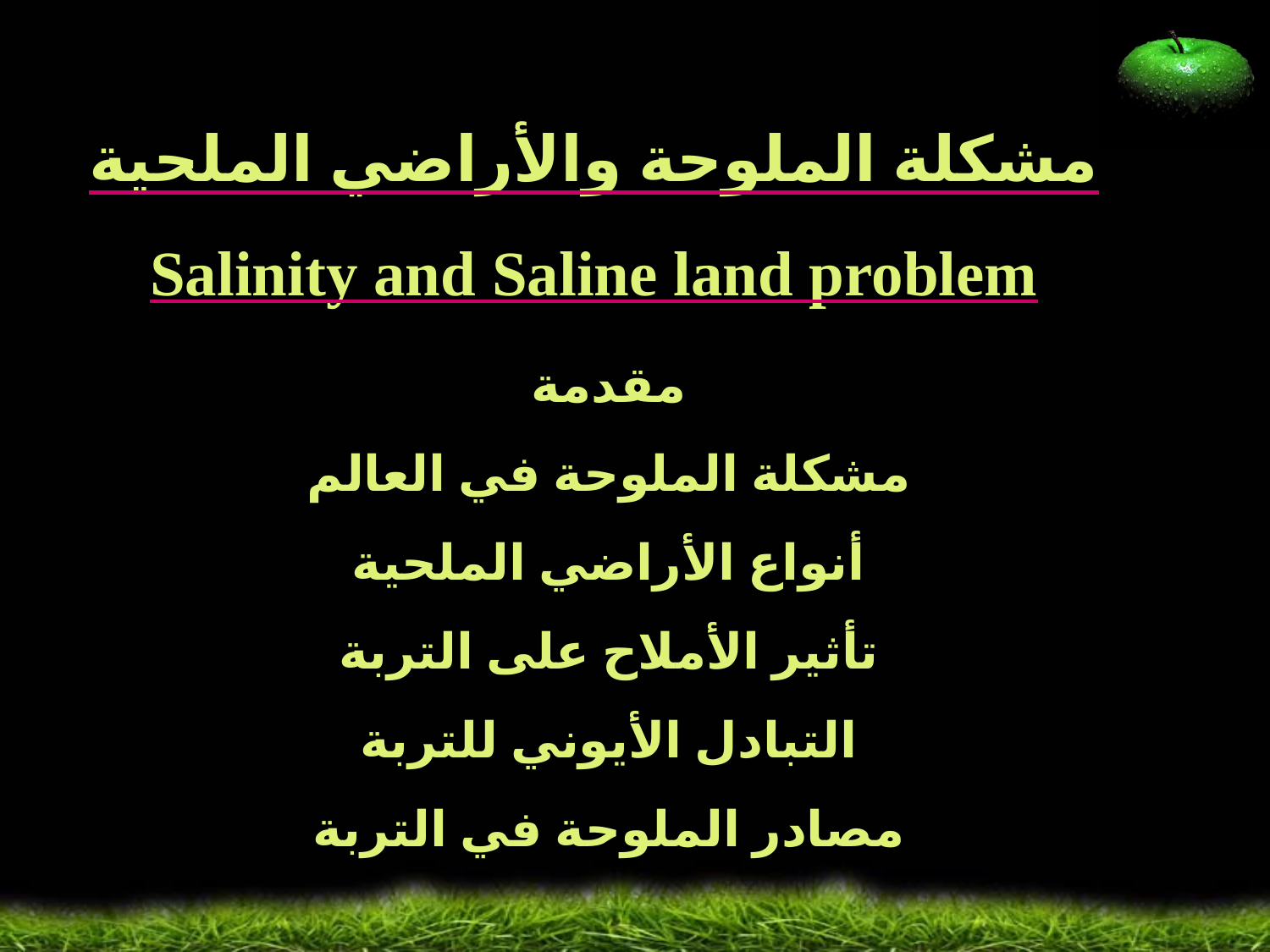

مشكلة الملوحة والأراضي الملحية
Salinity and Saline land problem

مقدمة
مشكلة الملوحة في العالم
أنواع الأراضي الملحية
تأثير الأملاح على التربة
التبادل الأيوني للتربة
مصادر الملوحة في التربة